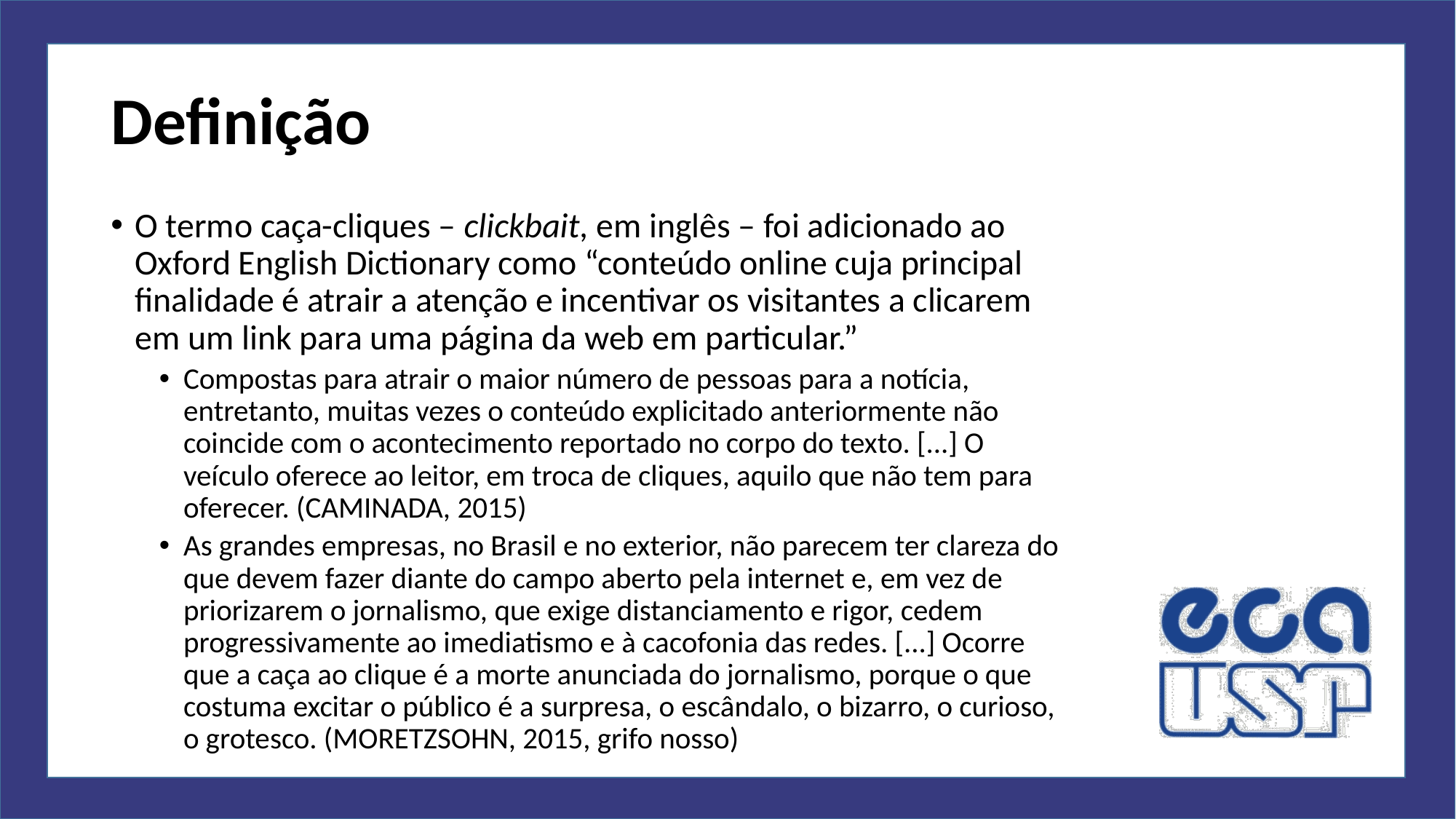

# Definição
O termo caça-cliques – clickbait, em inglês – foi adicionado ao Oxford English Dictionary como “conteúdo online cuja principal finalidade é atrair a atenção e incentivar os visitantes a clicarem em um link para uma página da web em particular.”
Compostas para atrair o maior número de pessoas para a notícia, entretanto, muitas vezes o conteúdo explicitado anteriormente não coincide com o acontecimento reportado no corpo do texto. [...] O veículo oferece ao leitor, em troca de cliques, aquilo que não tem para oferecer. (CAMINADA, 2015)
As grandes empresas, no Brasil e no exterior, não parecem ter clareza do que devem fazer diante do campo aberto pela internet e, em vez de priorizarem o jornalismo, que exige distanciamento e rigor, cedem progressivamente ao imediatismo e à cacofonia das redes. [...] Ocorre que a caça ao clique é a morte anunciada do jornalismo, porque o que costuma excitar o público é a surpresa, o escândalo, o bizarro, o curioso, o grotesco. (MORETZSOHN, 2015, grifo nosso)